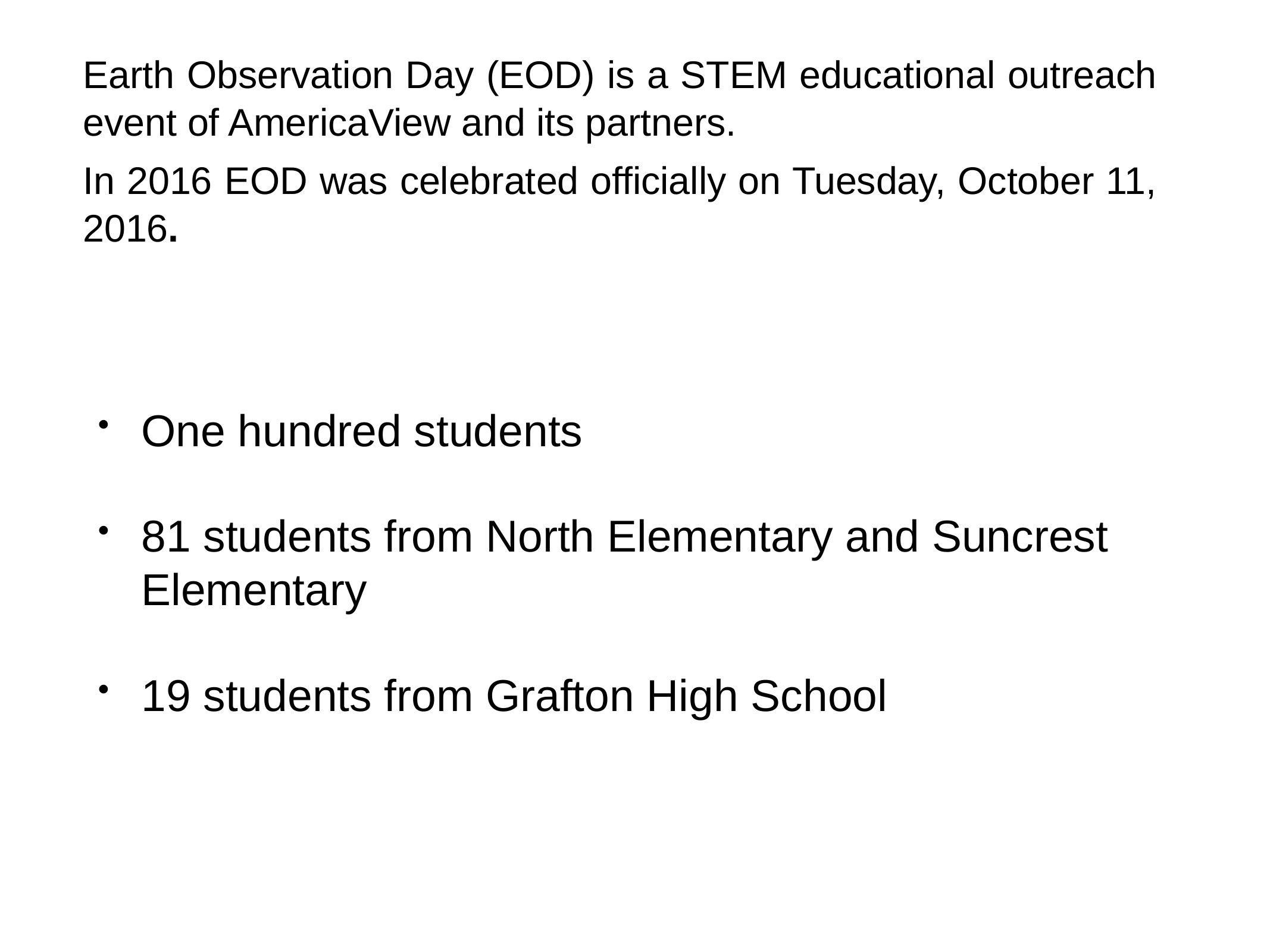

# Earth Observation Day (EOD) is a STEM educational outreach event of AmericaView and its partners.
In 2016 EOD was celebrated officially on Tuesday, October 11, 2016.
One hundred students
81 students from North Elementary and Suncrest  Elementary
19 students from Grafton High School